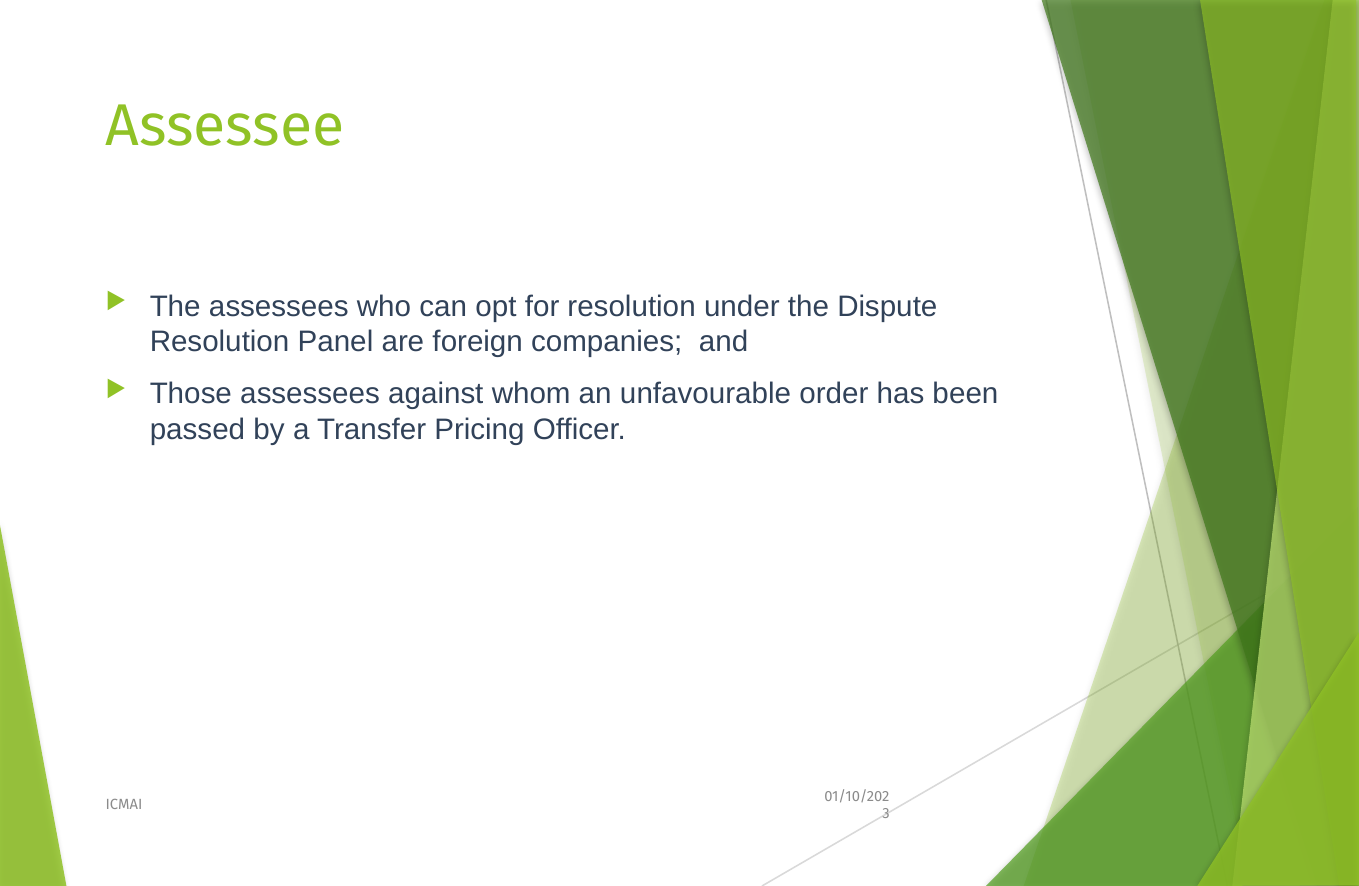

# Assessee
The assessees who can opt for resolution under the Dispute Resolution Panel are foreign companies;  and
Those assessees against whom an unfavourable order has been passed by a Transfer Pricing Officer.
ICMAI
01/10/2023